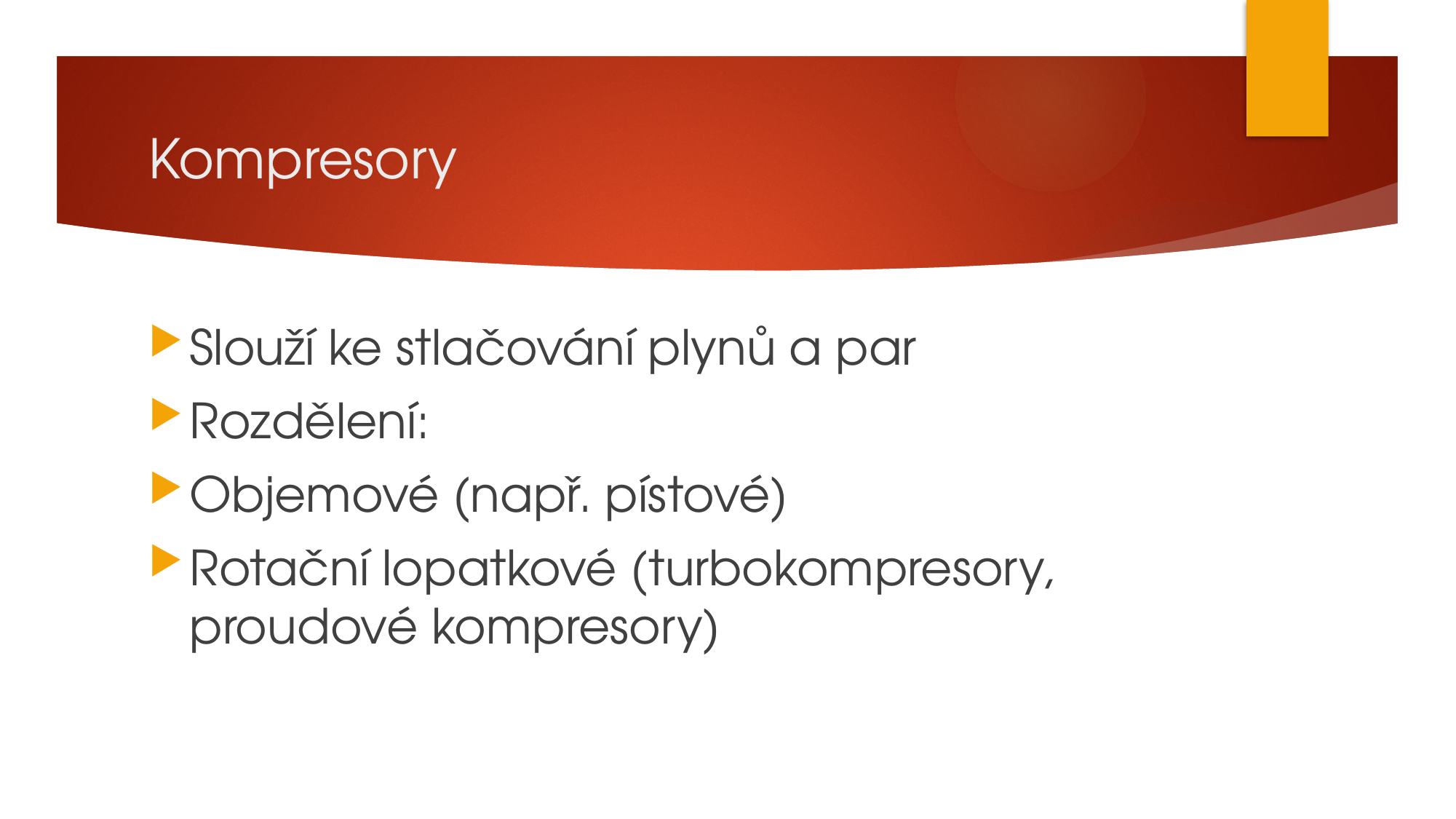

# Kompresory
Slouží ke stlačování plynů a par
Rozdělení:
Objemové (např. pístové)
Rotační lopatkové (turbokompresory, proudové kompresory)